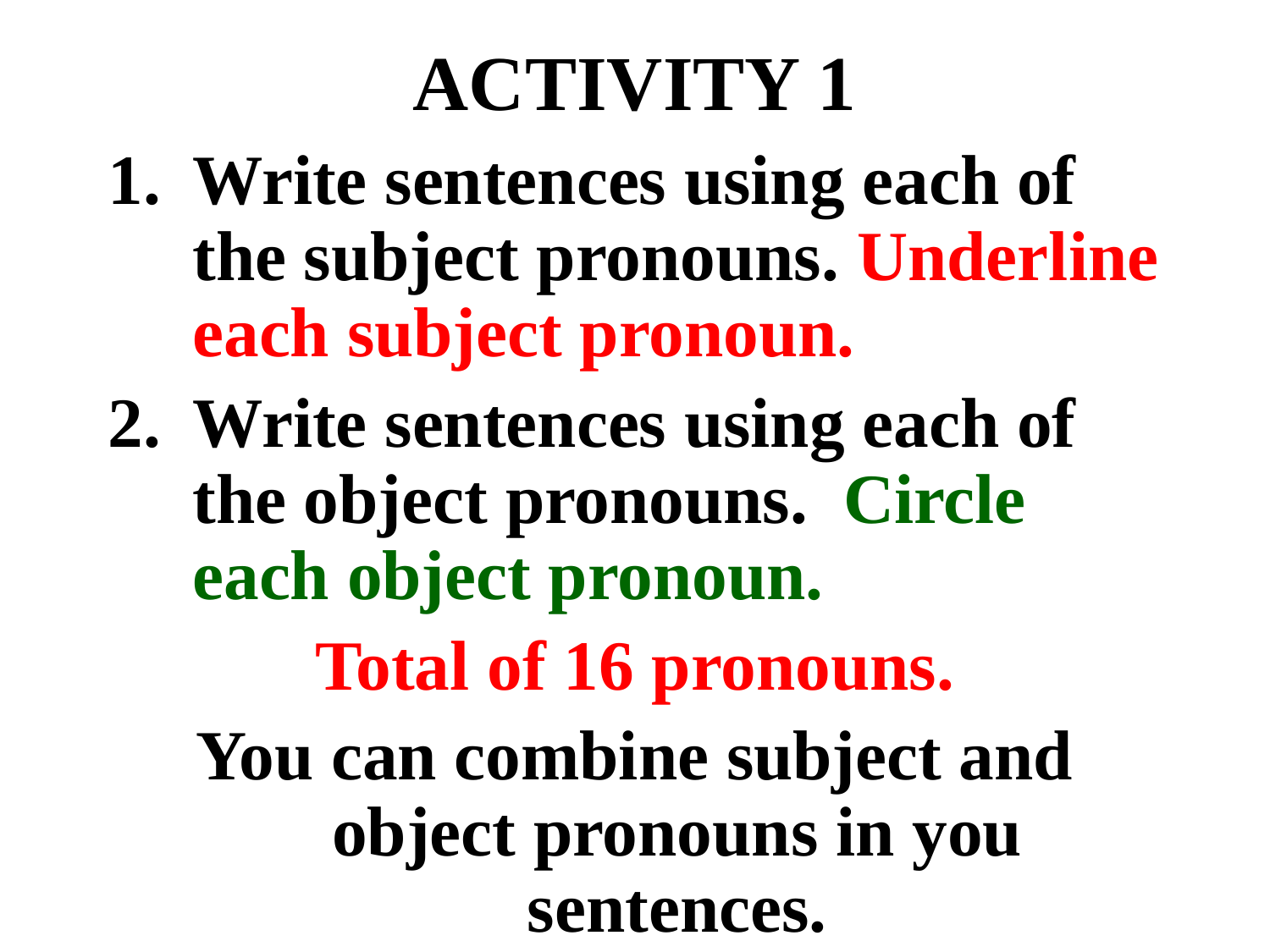

# ACTIVITY 1
Write sentences using each of the subject pronouns. Underline each subject pronoun.
Write sentences using each of the object pronouns.  Circle each object pronoun.
Total of 16 pronouns.
You can combine subject and object pronouns in you sentences.